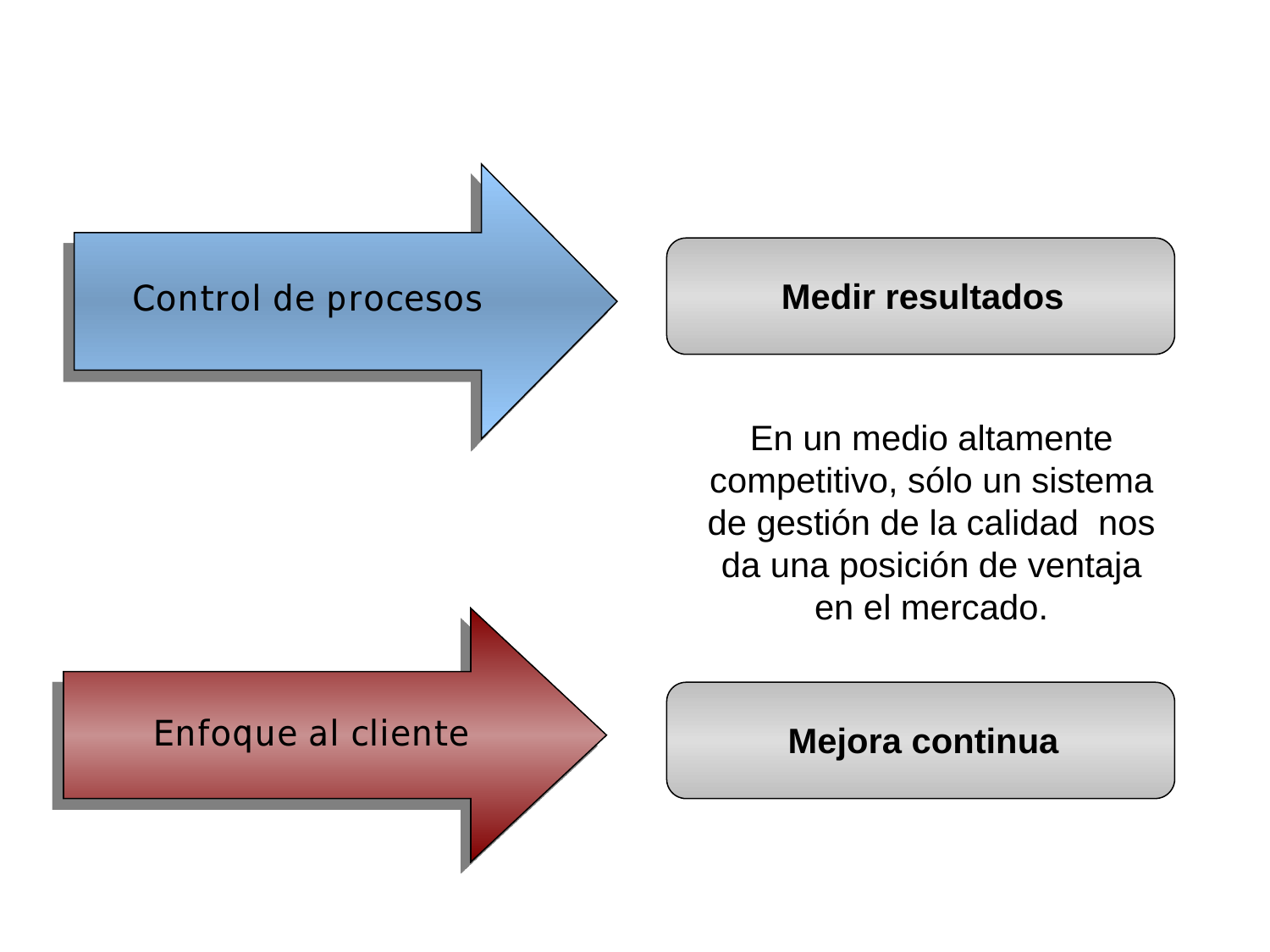

¿Qué es ISO?

Medir resultados
Control de procesos
En un medio altamente competitivo, sólo un sistema de gestión de la calidad  nos da una posición de ventaja en el mercado.

Enfoque al cliente
Mejora continua